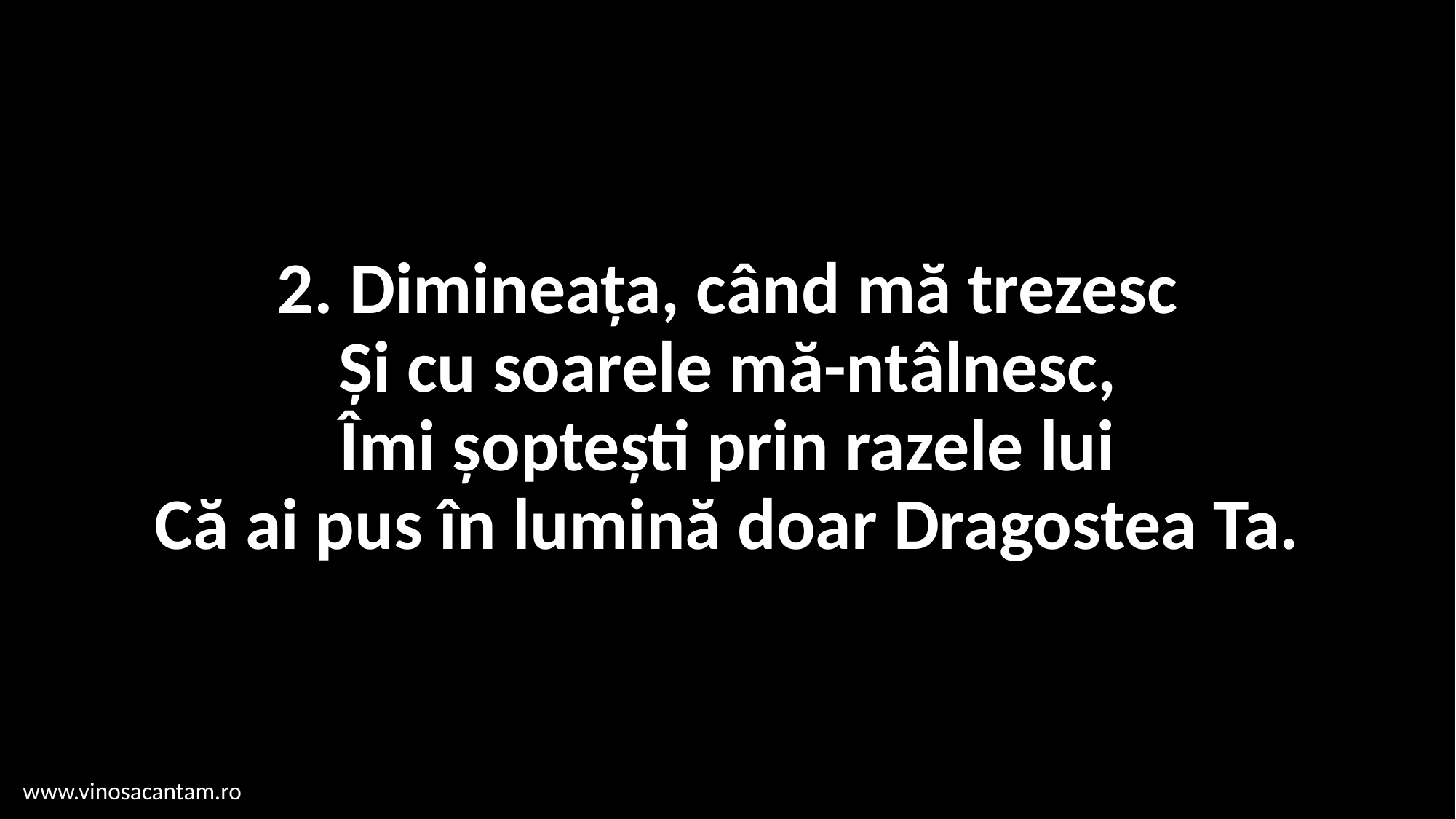

# 2. Dimineața, când mă trezesc Și cu soarele mă-ntâlnesc, Îmi șoptești prin razele lui Că ai pus în lumină doar Dragostea Ta.
www.vinosacantam.ro